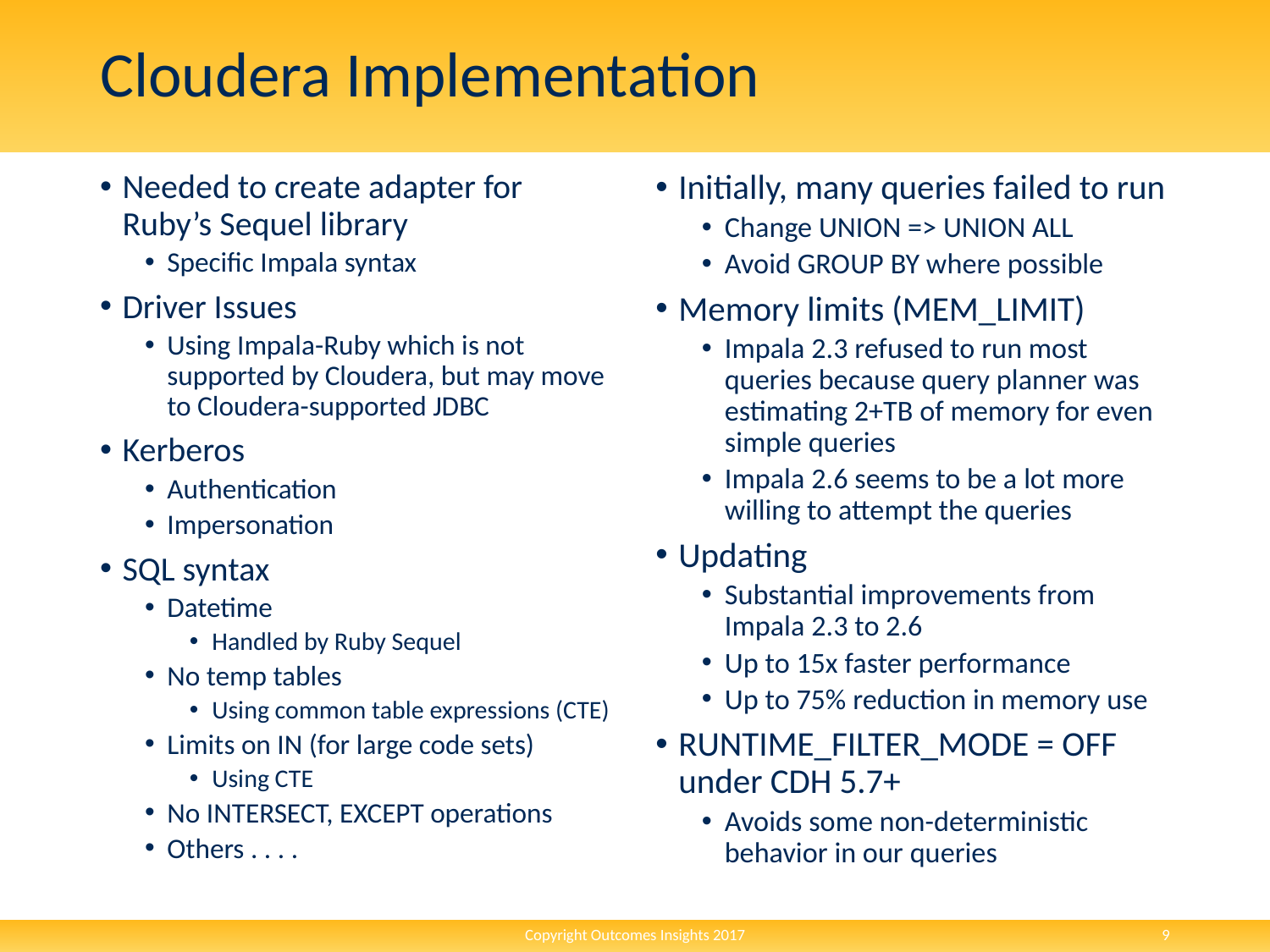

# Cloudera Implementation
Needed to create adapter for Ruby’s Sequel library
Specific Impala syntax
Driver Issues
Using Impala-Ruby which is not supported by Cloudera, but may move to Cloudera-supported JDBC
Kerberos
Authentication
Impersonation
SQL syntax
Datetime
Handled by Ruby Sequel
No temp tables
Using common table expressions (CTE)
Limits on IN (for large code sets)
Using CTE
No INTERSECT, EXCEPT operations
Others . . . .
Initially, many queries failed to run
Change UNION => UNION ALL
Avoid GROUP BY where possible
Memory limits (MEM_LIMIT)
Impala 2.3 refused to run most queries because query planner was estimating 2+TB of memory for even simple queries
Impala 2.6 seems to be a lot more willing to attempt the queries
Updating
Substantial improvements from Impala 2.3 to 2.6
Up to 15x faster performance
Up to 75% reduction in memory use
RUNTIME_FILTER_MODE = OFF under CDH 5.7+
Avoids some non-deterministic behavior in our queries

Copyright Outcomes Insights 2017
9